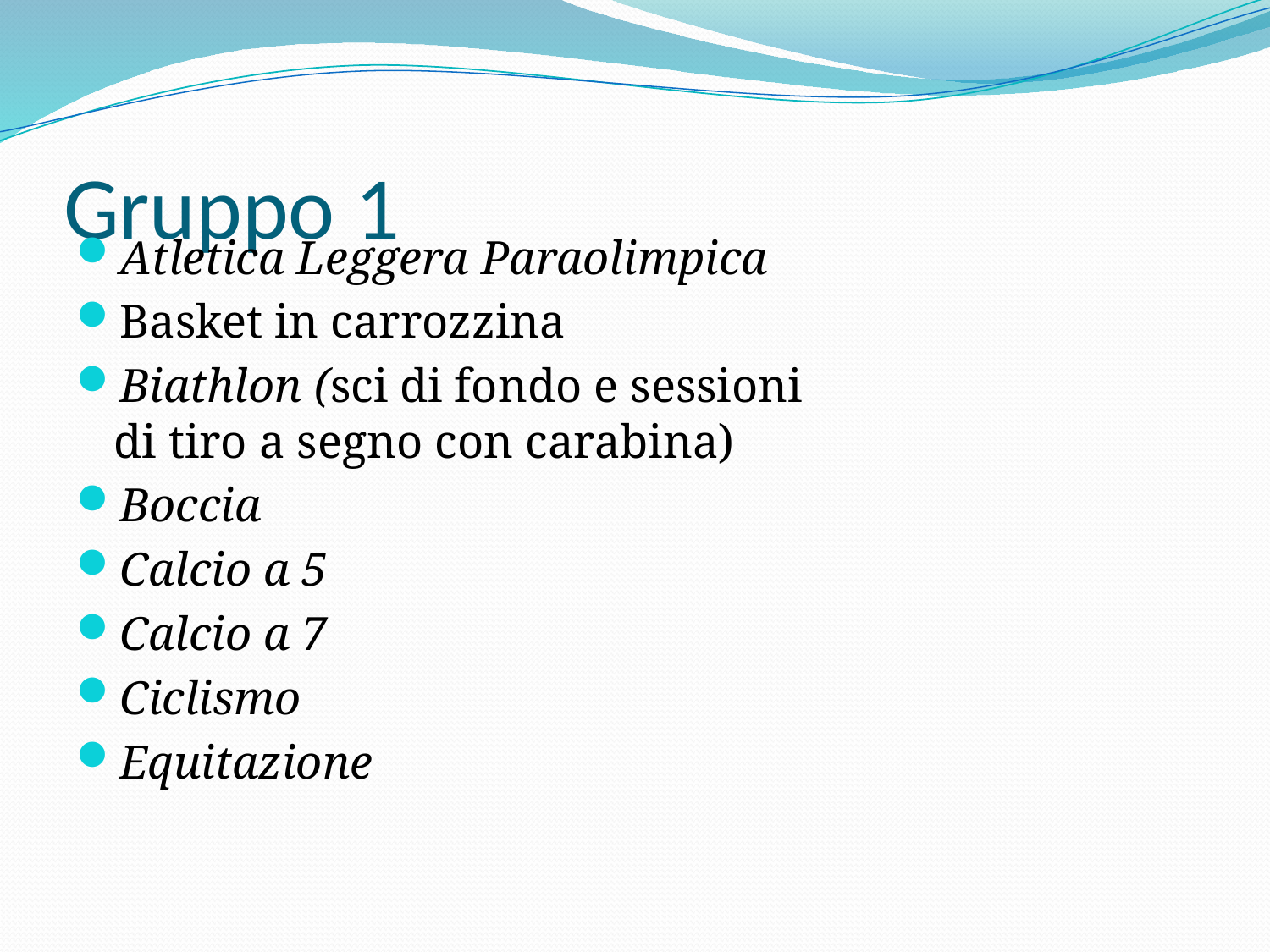

# Gruppo 1
Atletica Leggera Paraolimpica
Basket in carrozzina
Biathlon (sci di fondo e sessioni di tiro a segno con carabina)
Boccia
Calcio a 5
Calcio a 7
Ciclismo
Equitazione